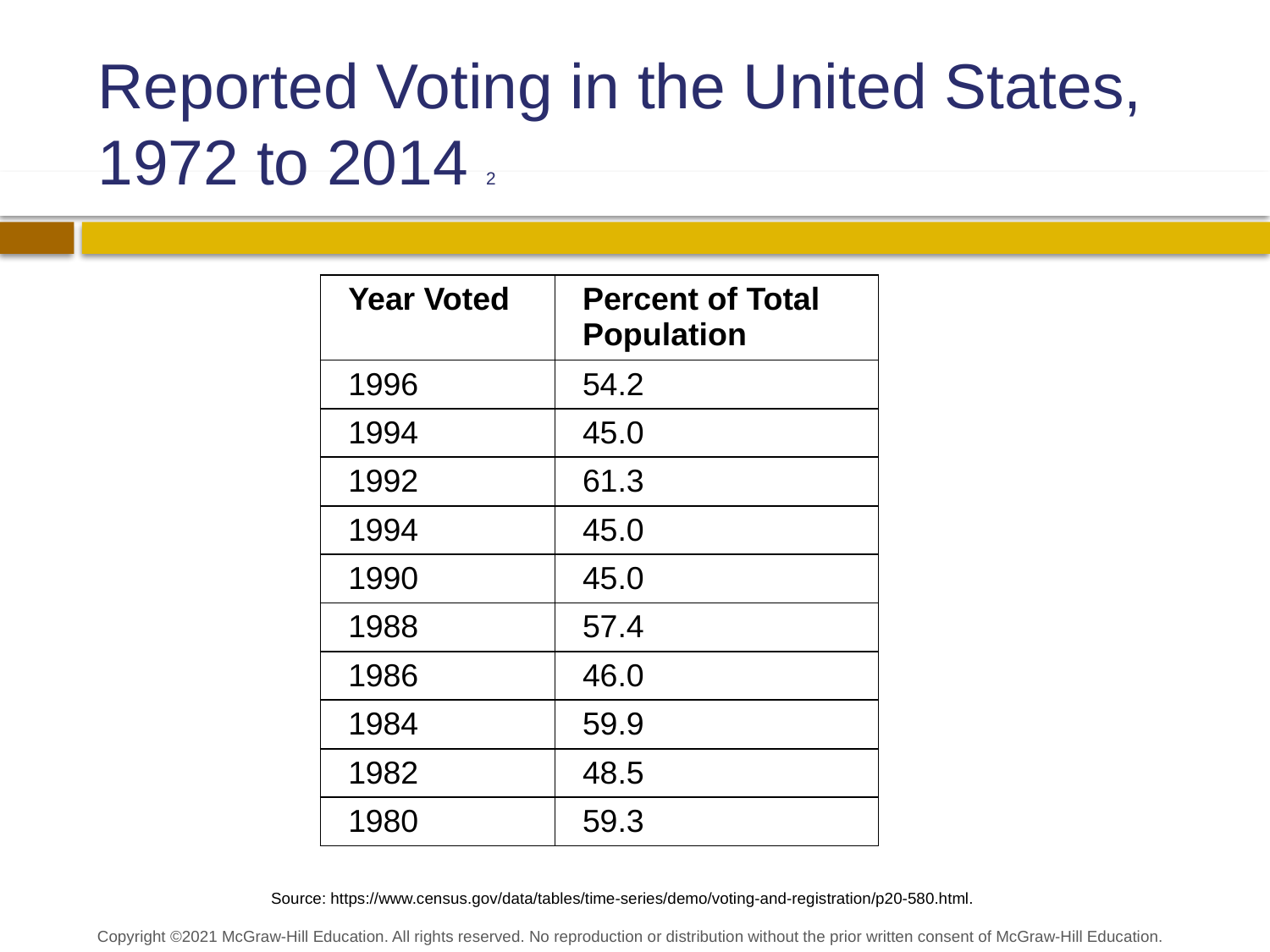

# Reported Voting in the United States, 1972 to 2014 2
| Year Voted | Percent of Total Population |
| --- | --- |
| 1996 | 54.2 |
| 1994 | 45.0 |
| 1992 | 61.3 |
| 1994 | 45.0 |
| 1990 | 45.0 |
| 1988 | 57.4 |
| 1986 | 46.0 |
| 1984 | 59.9 |
| 1982 | 48.5 |
| 1980 | 59.3 |
Source: https://www.census.gov/data/tables/time-series/demo/voting-and-registration/p20-580.html.